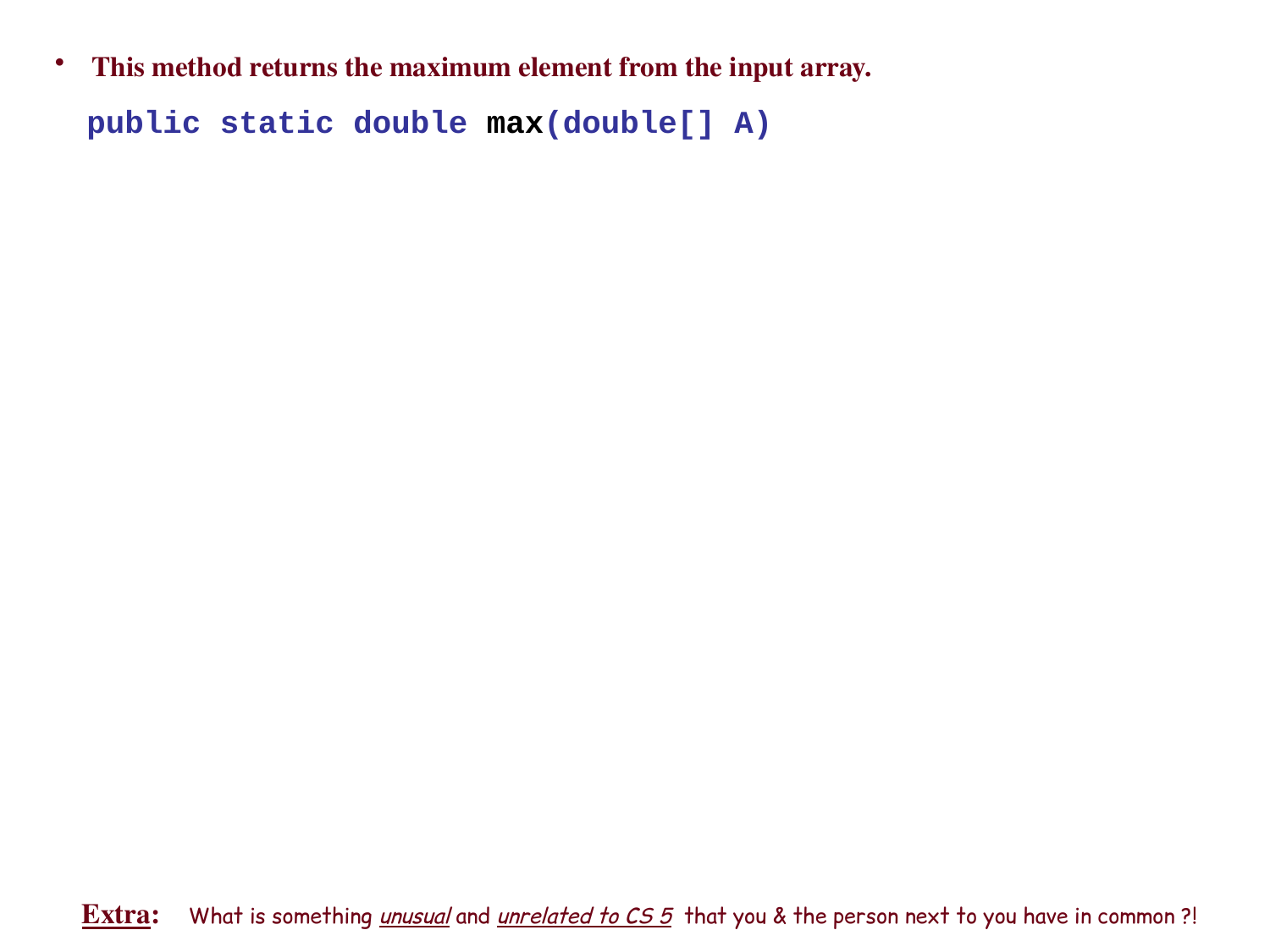

This method returns the maximum element from the input array.
public static double max(double[] A)

Extra:    What is something unusual and unrelated to CS 5  that you & the person next to you have in common ?!